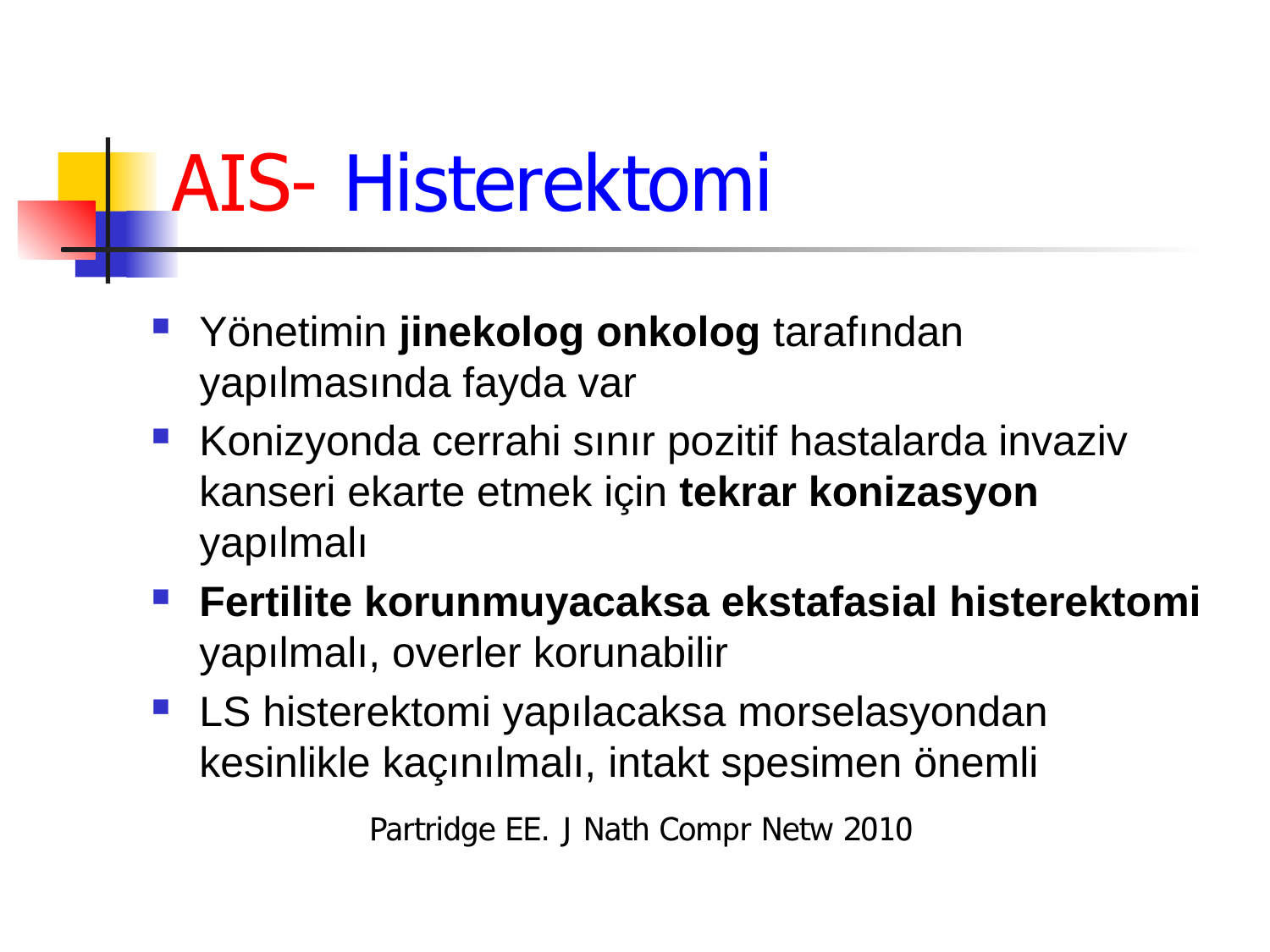

# AIS- Histerektomi
Yönetimin jinekolog onkolog tarafından yapılmasında fayda var
Konizyonda cerrahi sınır pozitif hastalarda invaziv kanseri ekarte etmek için tekrar konizasyon yapılmalı
Fertilite korunmuyacaksa ekstafasial histerektomi yapılmalı, overler korunabilir
LS histerektomi yapılacaksa morselasyondan kesinlikle kaçınılmalı, intakt spesimen önemli
Partridge EE. J Nath Compr Netw 2010